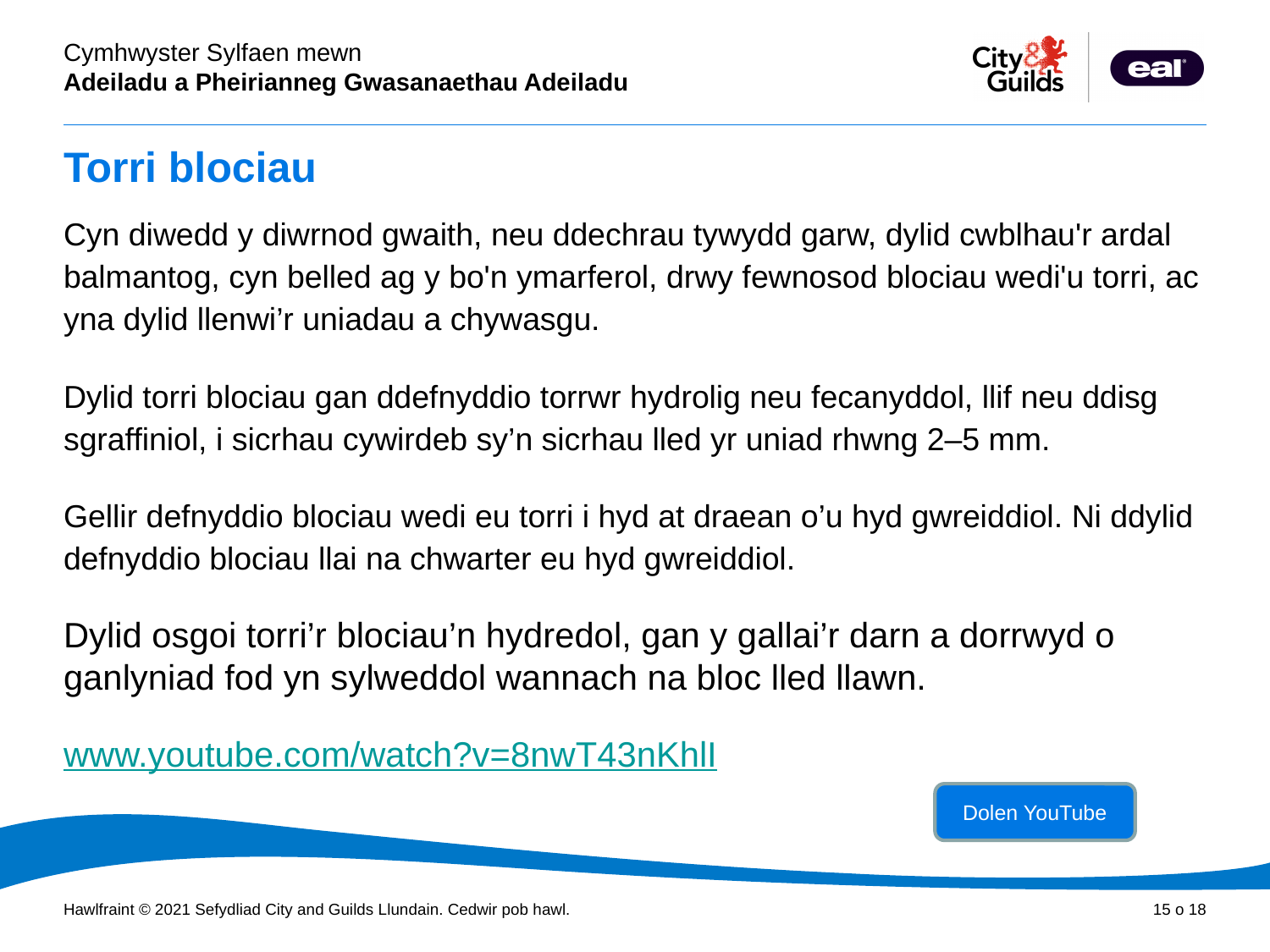

# Torri blociau
Cyn diwedd y diwrnod gwaith, neu ddechrau tywydd garw, dylid cwblhau'r ardal balmantog, cyn belled ag y bo'n ymarferol, drwy fewnosod blociau wedi'u torri, ac yna dylid llenwi’r uniadau a chywasgu.
Dylid torri blociau gan ddefnyddio torrwr hydrolig neu fecanyddol, llif neu ddisg sgraffiniol, i sicrhau cywirdeb sy’n sicrhau lled yr uniad rhwng 2–5 mm.
Gellir defnyddio blociau wedi eu torri i hyd at draean o’u hyd gwreiddiol. Ni ddylid defnyddio blociau llai na chwarter eu hyd gwreiddiol.
Dylid osgoi torri’r blociau’n hydredol, gan y gallai’r darn a dorrwyd o ganlyniad fod yn sylweddol wannach na bloc lled llawn.
www.youtube.com/watch?v=8nwT43nKhlI

Dolen YouTube